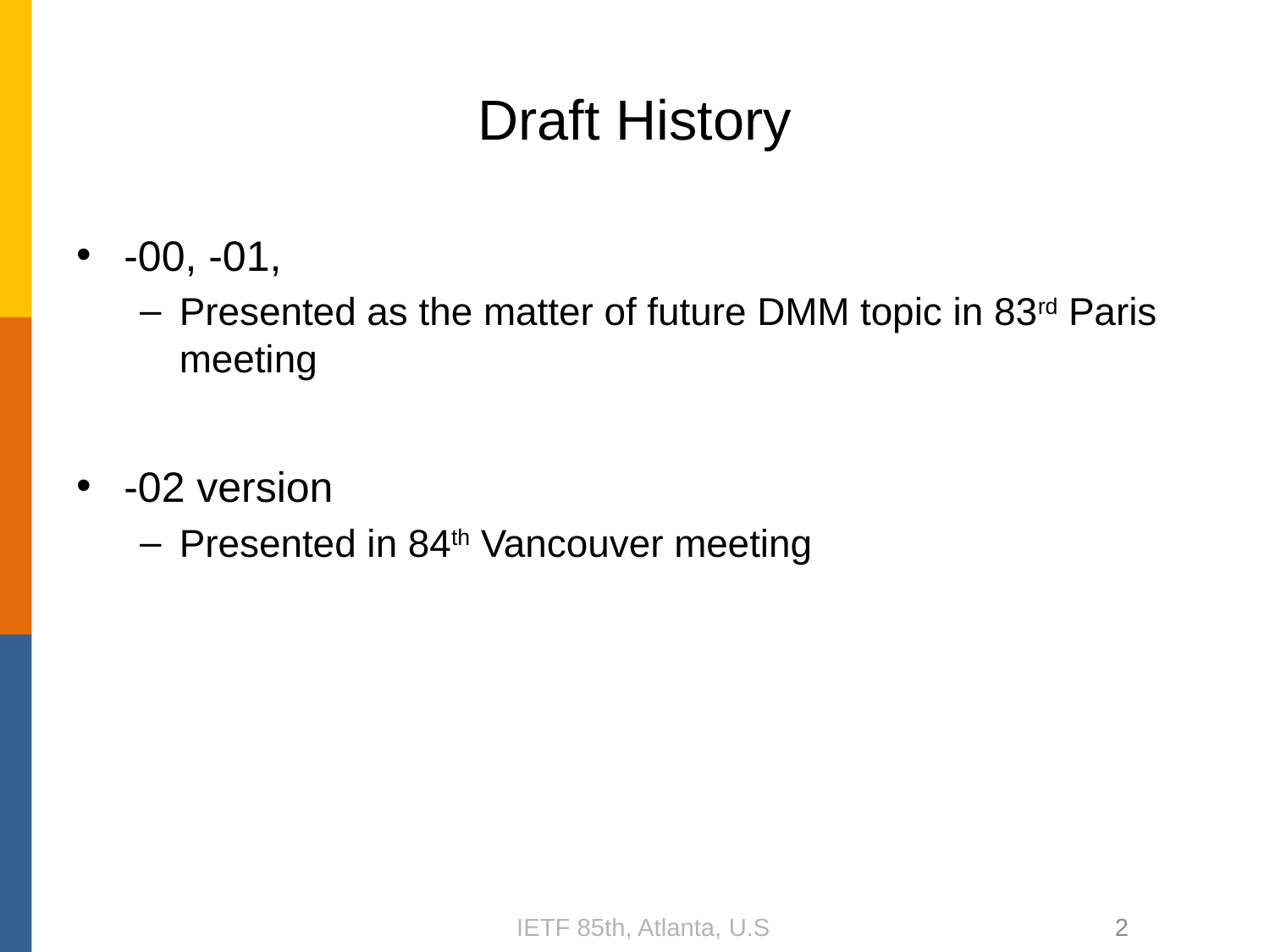

# Draft History
-00, -01,
Presented as the matter of future DMM topic in 83rd Paris meeting

-02 version
Presented in 84th Vancouver meeting
IETF 85th, Atlanta, U.S
2